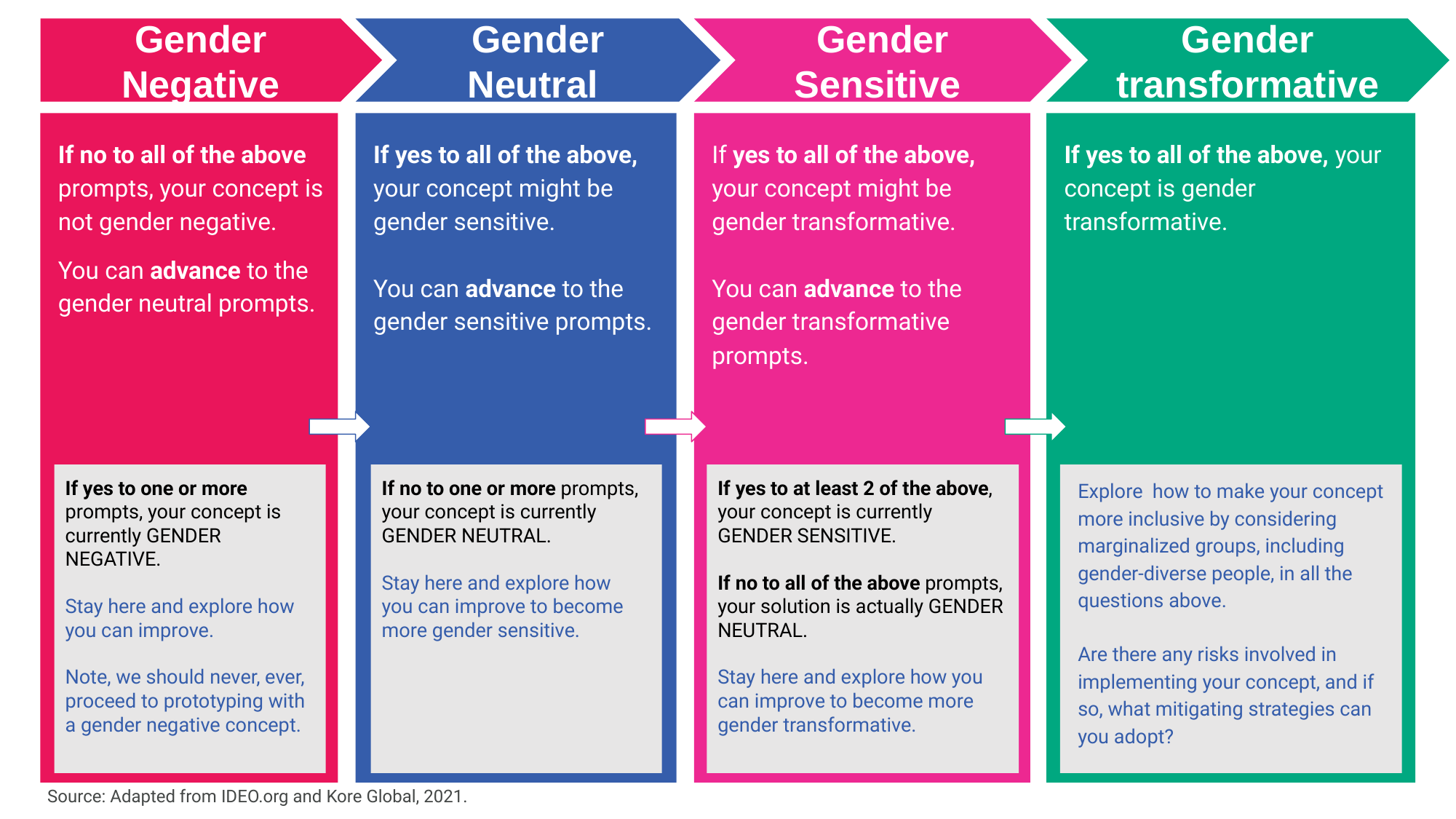

Gender Negative
Gender Neutral
Gender Sensitive
Gender transformative
If no to all of the above prompts, your concept is not gender negative.
You can advance to the gender neutral prompts.

If yes to all of the above, your concept might be gender sensitive.

You can advance to the gender sensitive prompts.

If yes to all of the above, your concept might be gender transformative.

You can advance to the gender transformative prompts.

If yes to all of the above, your concept is gender transformative.

If yes to one or more prompts, your concept is currently GENDER NEGATIVE.

Stay here and explore how you can improve.

Note, we should never, ever, proceed to prototyping with a gender negative concept.
If no to one or more prompts, your concept is currently GENDER NEUTRAL.

Stay here and explore how you can improve to become more gender sensitive.
If yes to at least 2 of the above, your concept is currently GENDER SENSITIVE.

If no to all of the above prompts, your solution is actually GENDER NEUTRAL.

Stay here and explore how you can improve to become more gender transformative.
Explore  how to make your concept more inclusive by considering marginalized groups, including gender-diverse people, in all the questions above.

Are there any risks involved in implementing your concept, and if so, what mitigating strategies can you adopt?
Source: Adapted from IDEO.org and Kore Global, 2021.